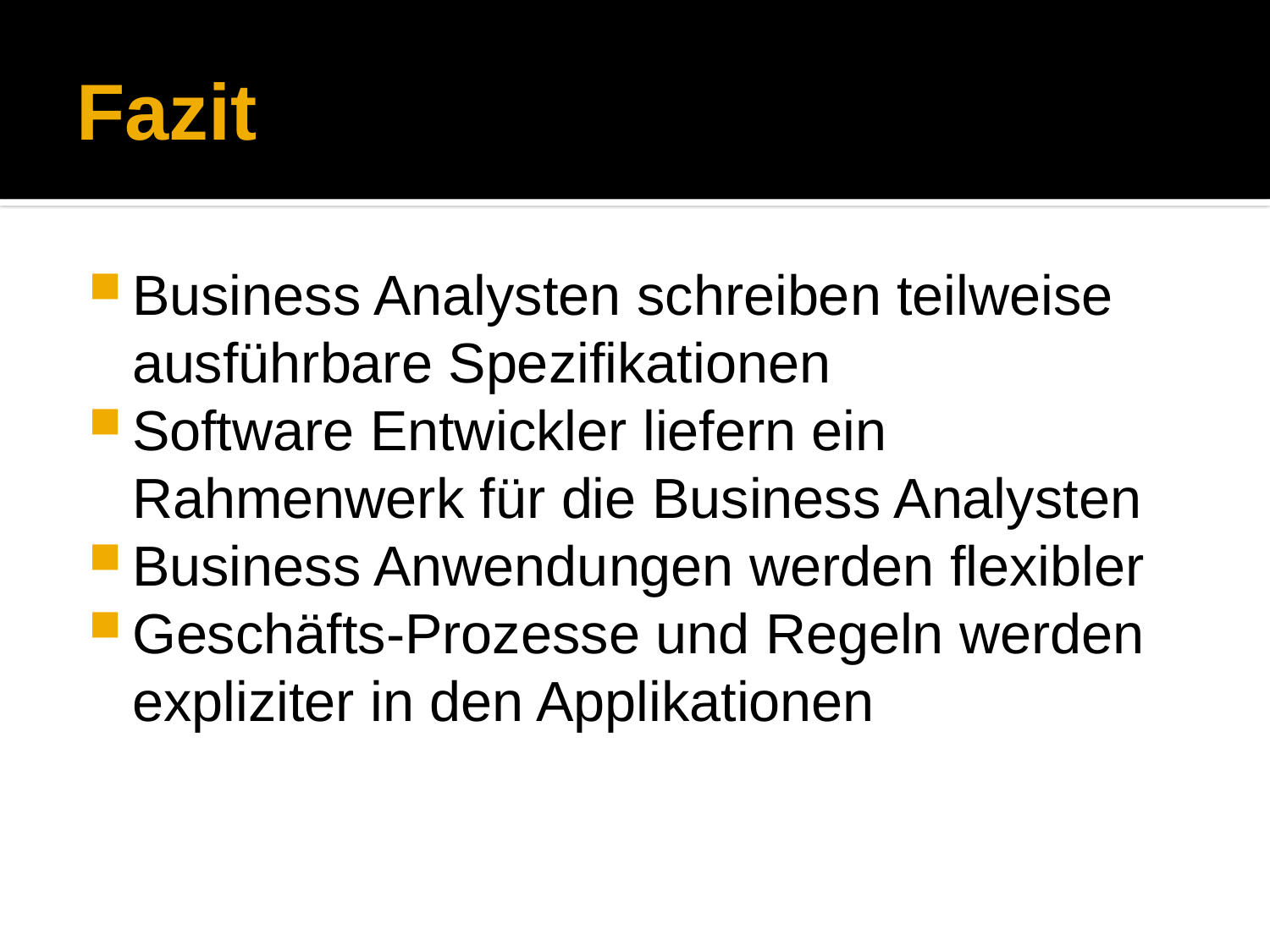

# Fazit
Business Analysten schreiben teilweise ausführbare Spezifikationen
Software Entwickler liefern ein Rahmenwerk für die Business Analysten
Business Anwendungen werden flexibler
Geschäfts-Prozesse und Regeln werden expliziter in den Applikationen